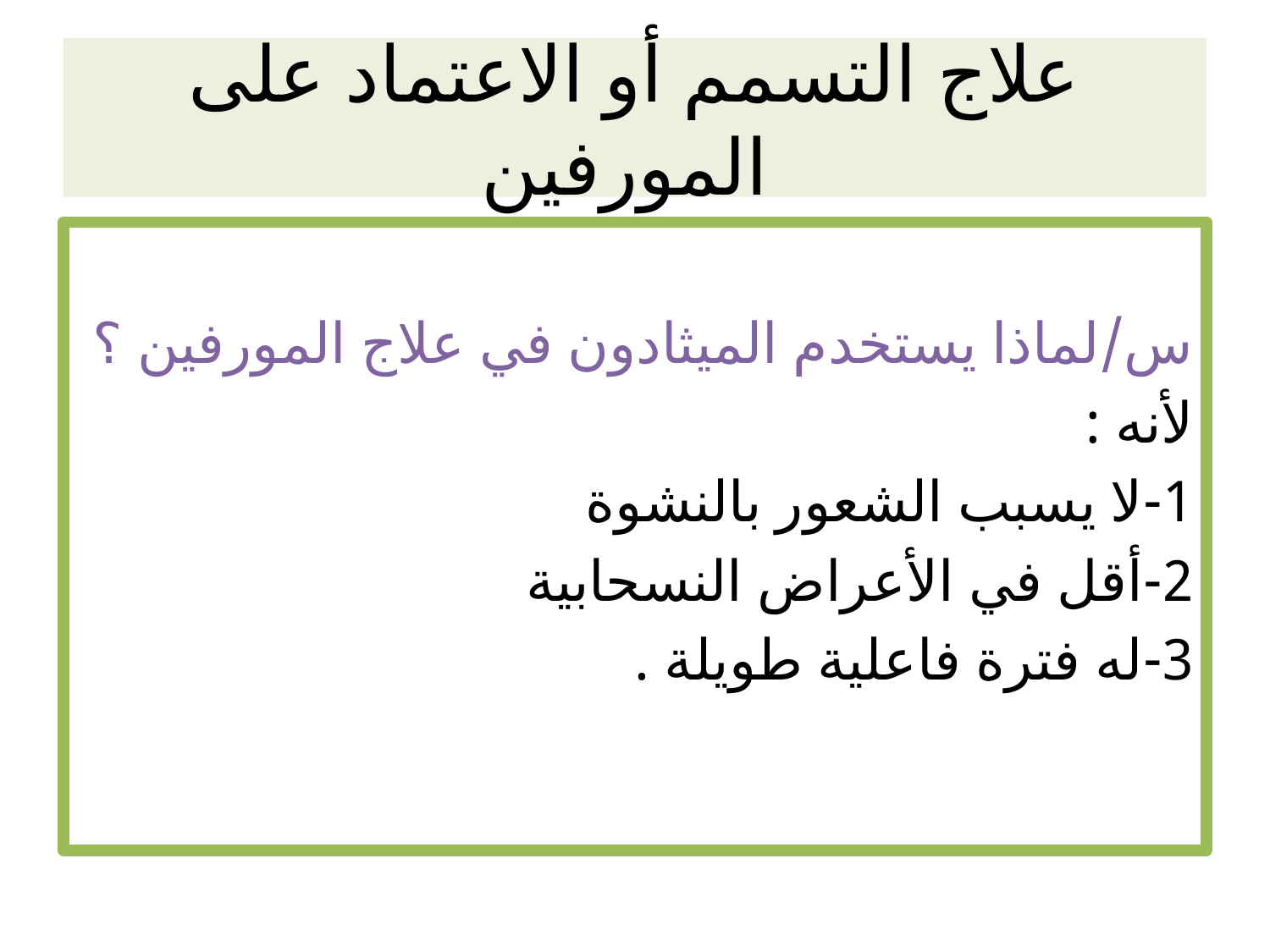

# علاج التسمم أو الاعتماد على المورفين

س/لماذا يستخدم الميثادون في علاج المورفين ؟
لأنه :
1-لا يسبب الشعور بالنشوة
2-أقل في الأعراض النسحابية
3-له فترة فاعلية طويلة .